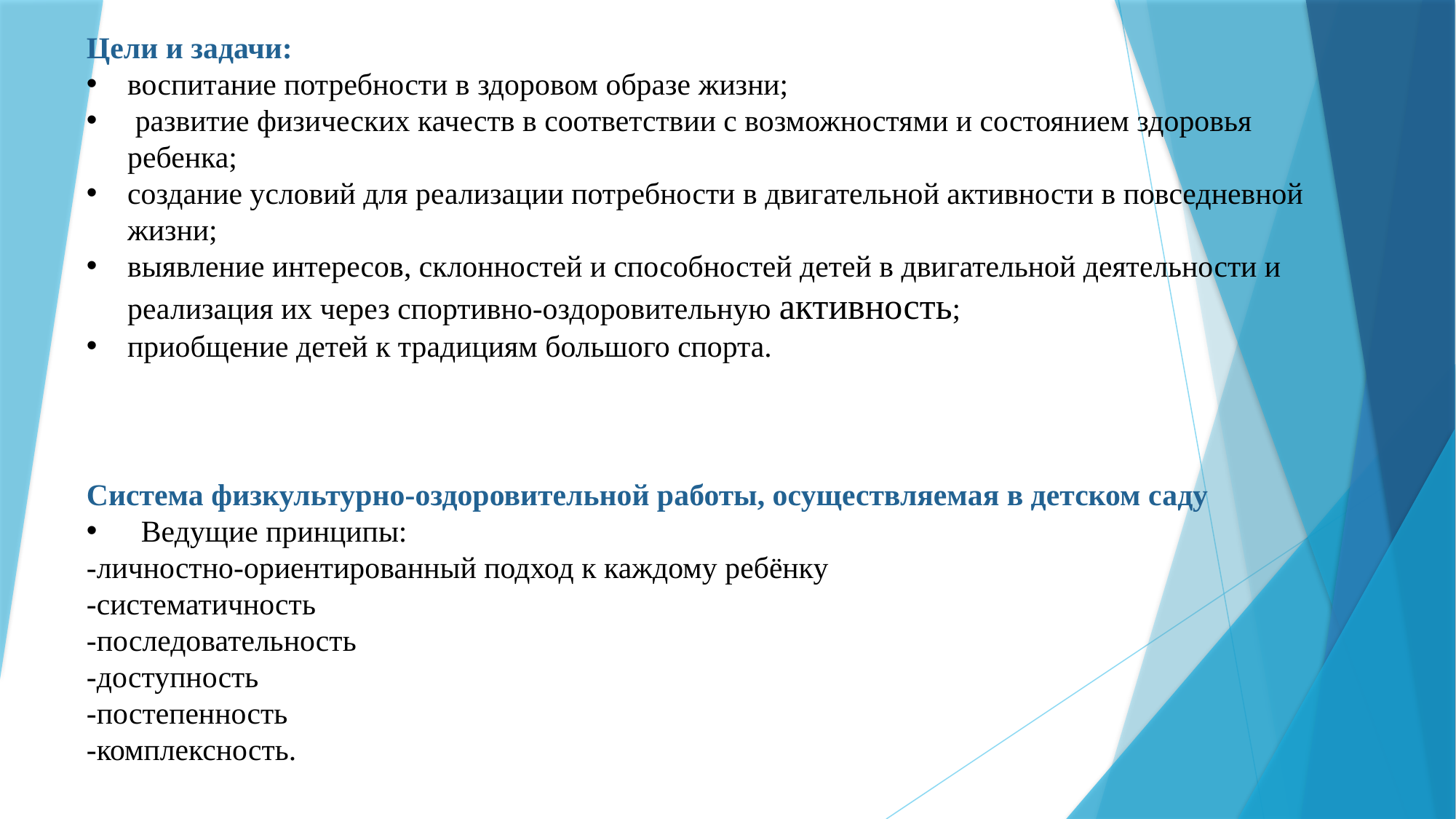

Цели и задачи:
воспитание потребности в здоровом образе жизни;
 развитие физических качеств в соответствии с возможностями и состоянием здоровья ребенка;
создание условий для реализации потребности в двигательной активности в повседневной жизни;
выявление интересов, склонностей и способностей детей в двигательной деятельности и реализация их через спортивно-оздоровительную активность;
приобщение детей к традициям большого спорта.

Система физкультурно-оздоровительной работы, осуществляемая в детском саду
Ведущие принципы:
-личностно-ориентированный подход к каждому ребёнку
-систематичность
-последовательность
-доступность
-постепенность
-комплексность.